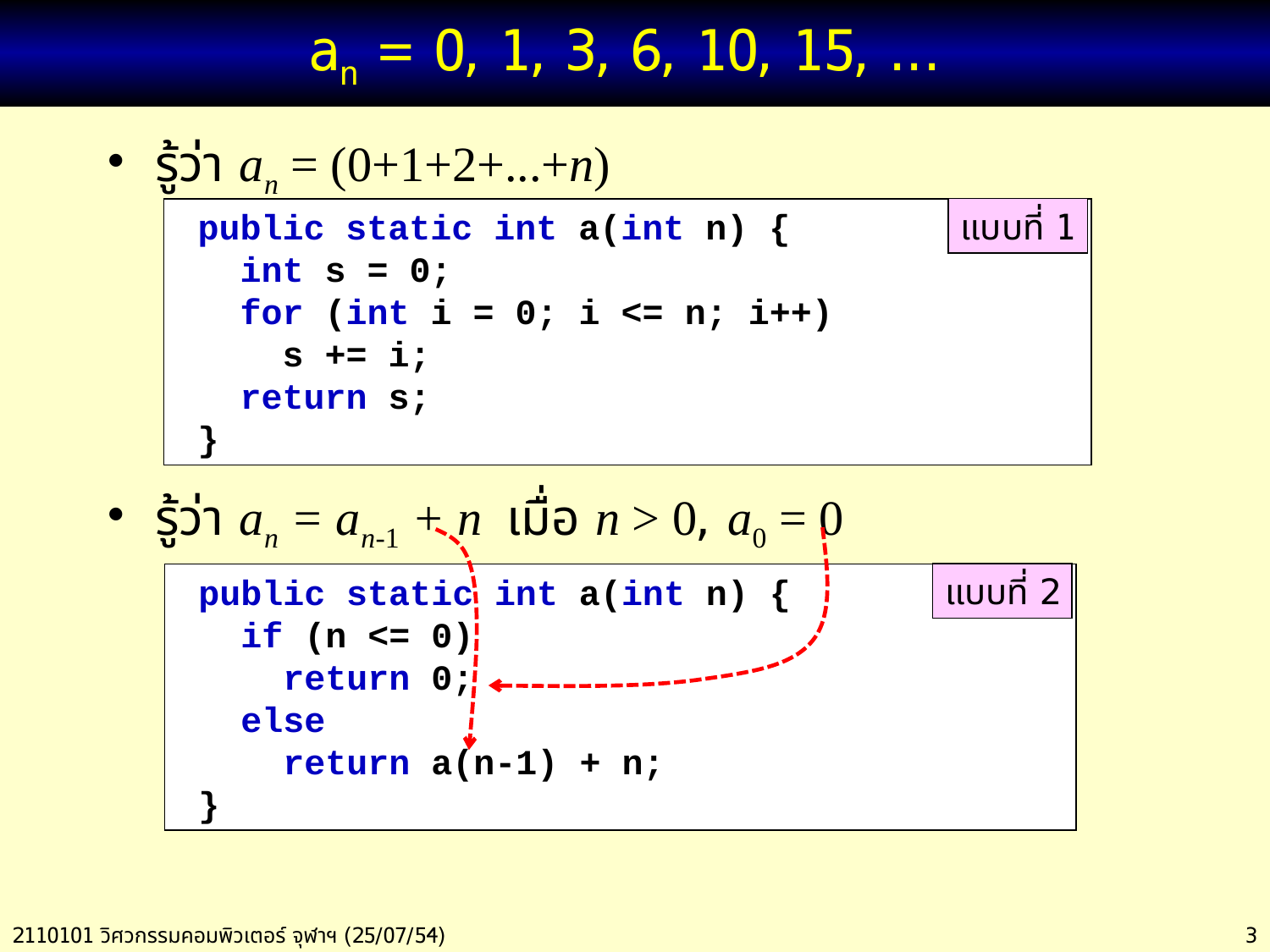

# an = 0, 1, 3, 6, 10, 15, ...
รู้ว่า an = (0+1+2+...+n)

รู้ว่า an = an-1 + n  เมื่อ n > 0, a0 = 0

แบบที่ 1
 public static int a(int n) {
   int s = 0;
   for (int i = 0; i <= n; i++)
     s += i;
   return s;
 }

แบบที่ 2
 public static int a(int n) {
   if (n <= 0)
     return 0;
   else
     return a(n-1) + n;
 }